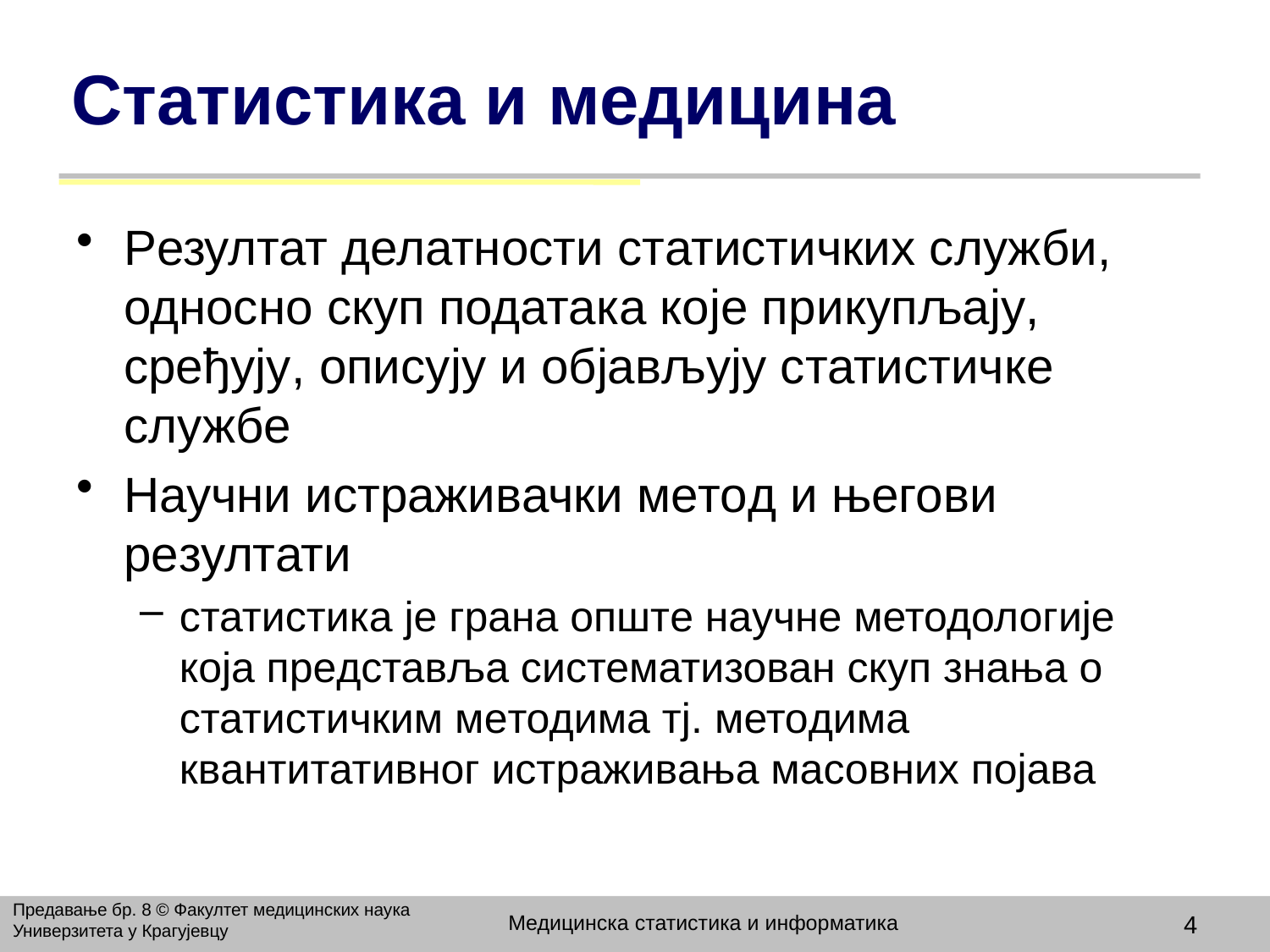

# Статистика и медицина
Резултат делатности статистичких служби, односно скуп података које прикупљају, сређују, описују и објављују статистичке службе
Научни истраживачки метод и његови резултати
статистика је грана опште научне методологије која представља систематизован скуп знања о статистичким методима тј. методима квантитативног истраживања масовних појава

Предавање бр. 8 © Факултет медицинских наука Универзитета у Крагујевцу
Медицинска статистика и информатика
4